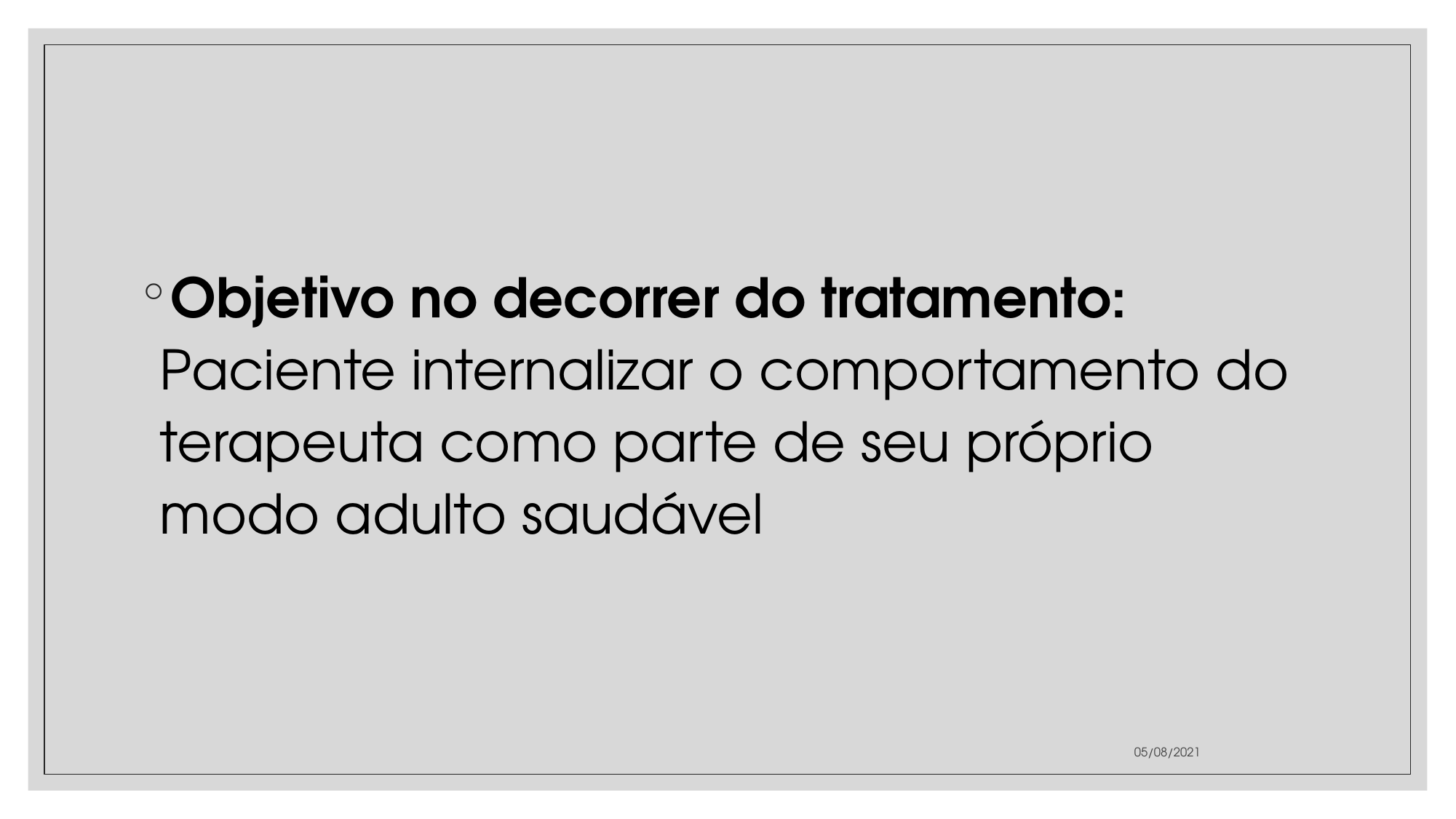

#
Objetivo no decorrer do tratamento:
Paciente internalizar o comportamento do terapeuta como parte de seu próprio modo adulto saudável
05/08/2021